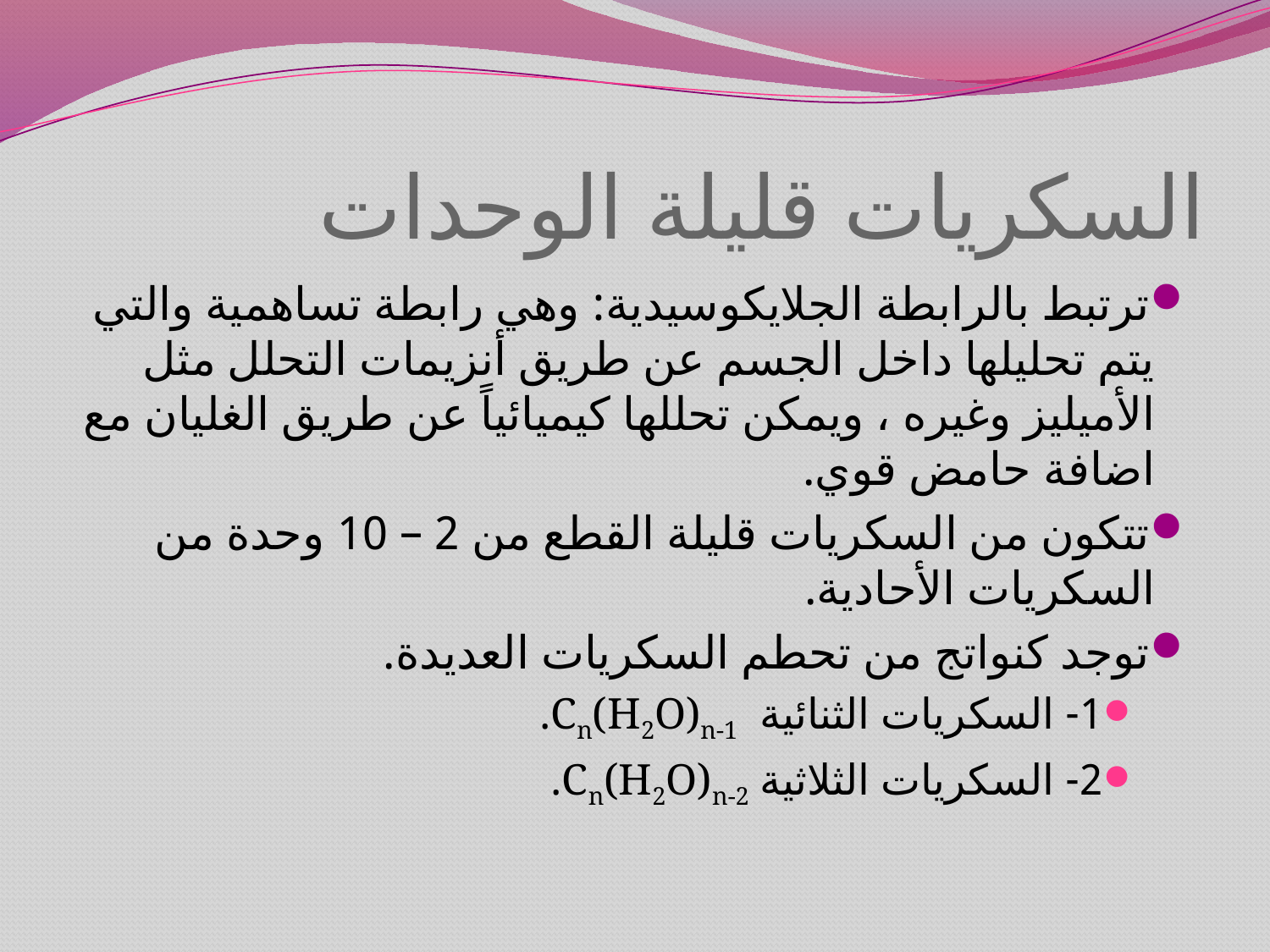

# السكريات قليلة الوحدات
ترتبط بالرابطة الجلايكوسيدية: وهي رابطة تساهمية والتي يتم تحليلها داخل الجسم عن طريق أنزيمات التحلل مثل الأميليز وغيره ، ويمكن تحللها كيميائياً عن طريق الغليان مع اضافة حامض قوي.
تتكون من السكريات قليلة القطع من 2 – 10 وحدة من السكريات الأحادية.
توجد كنواتج من تحطم السكريات العديدة.
1- السكريات الثنائية  Cn(H2O)n-1.
2- السكريات الثلاثية Cn(H2O)n-2.